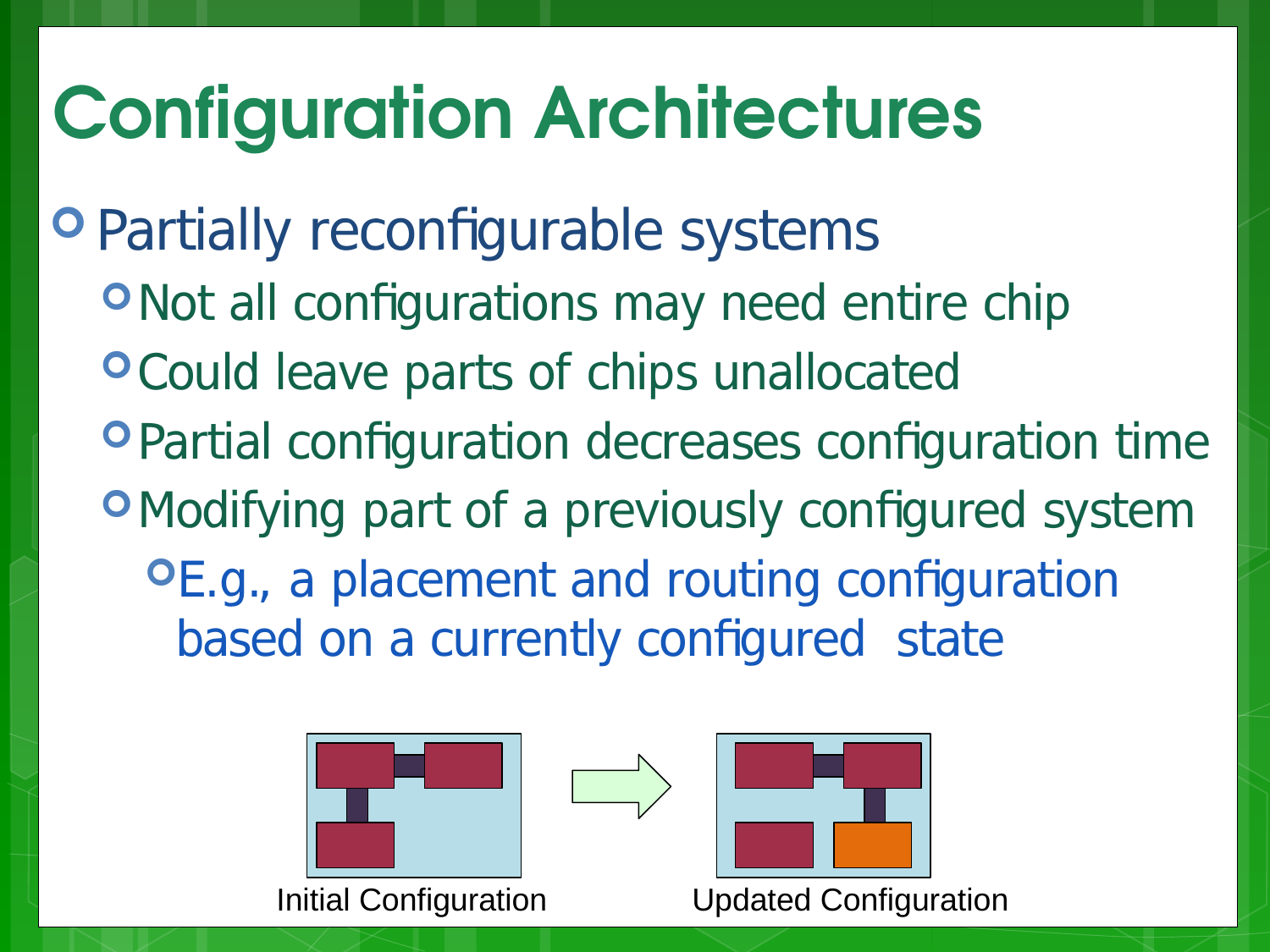

# Configuration Architectures
Partially reconfigurable systems
Not all configurations may need entire chip
Could leave parts of chips unallocated
Partial configuration decreases configuration time
Modifying part of a previously configured system
E.g., a placement and routing configuration based on a currently configured  state

Initial Configuration
Updated Configuration